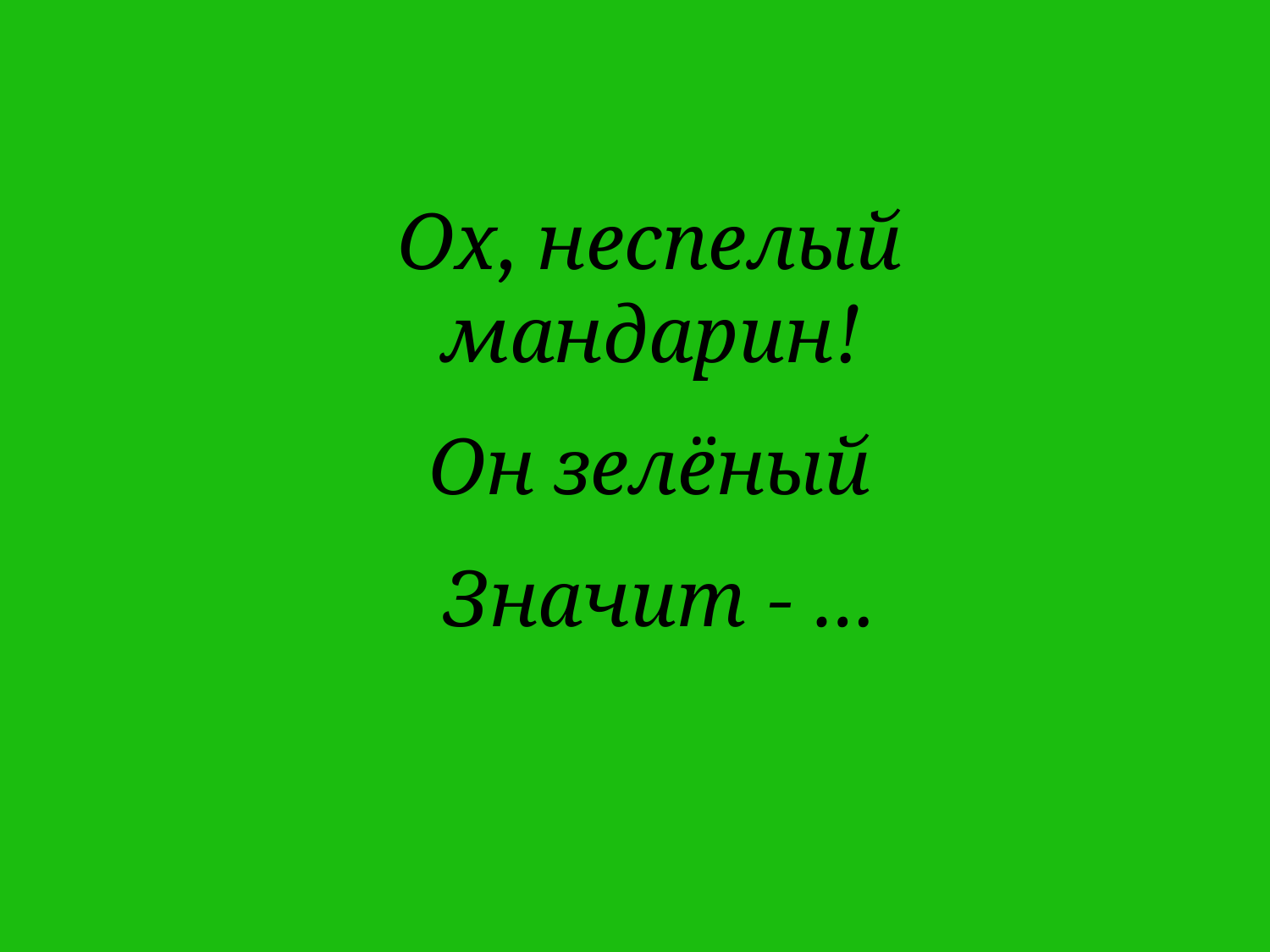

Ох, неспелый мандарин!
Он зелёный
 Значит - …